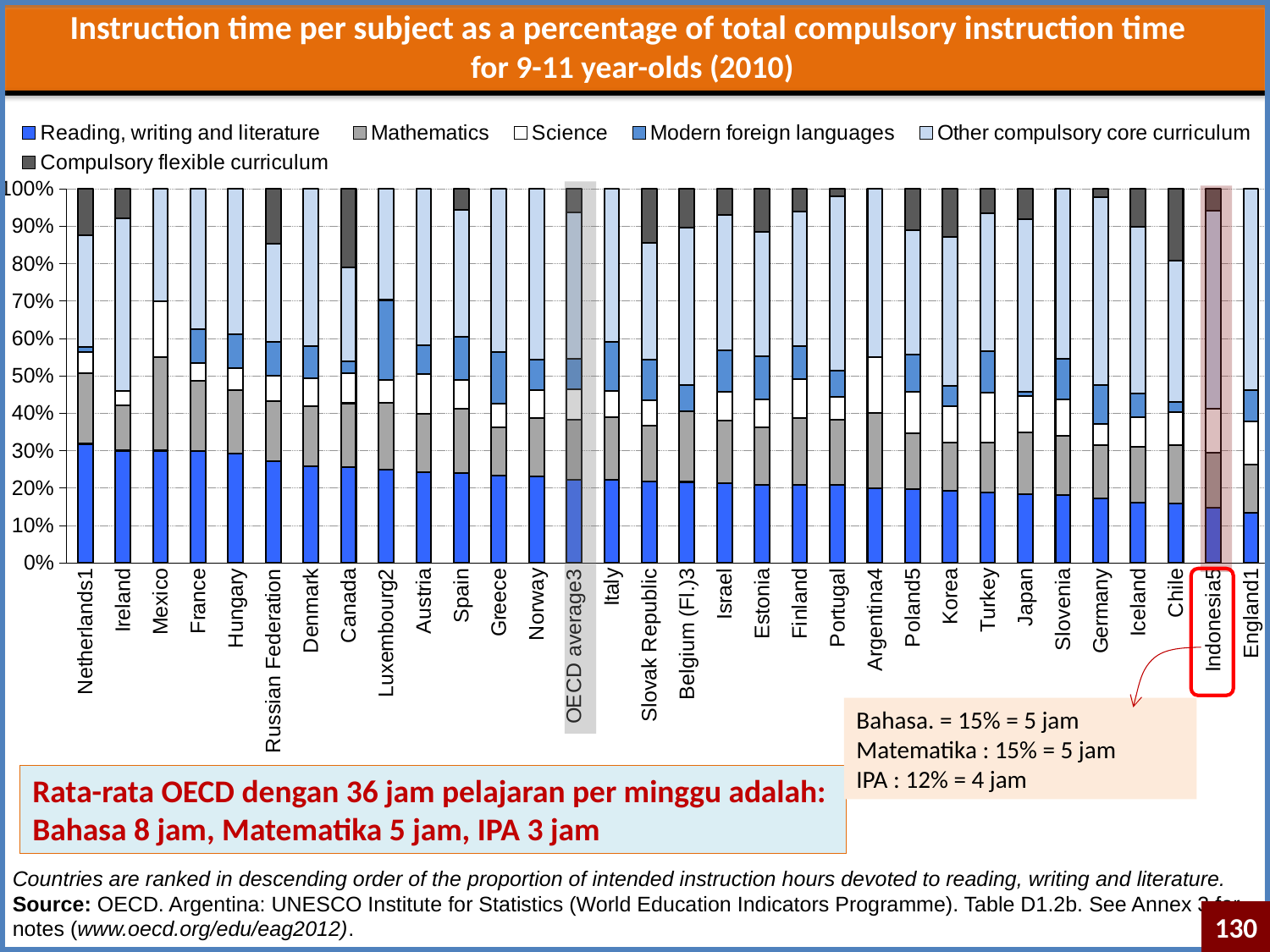

Instruction time per subject as a percentage of total compulsory instruction time
for 9-11 year-olds (2010)

### Chart

| Category | Reading, writing and literature | Mathematics | Science | Modern foreign languages | Other compulsory core curriculum | Compulsory flexible curriculum |
|---|---|---|---|---|---|---|
| Netherlands1 | 31.8 | 18.8 | 5.7 | 1.3 | 29.9 | 12.5 |
| Ireland | 30.0 | 12.02185792349727 | 3.98907103825137 | 0.0 | 46.01092896174849 | 7.978142076502732 |
| Mexico | 30.0 | 25.0 | 15.0 | 0.0 | 30.0 | 0.0 |
| France | 29.85955387702109 | 18.74975412093316 | 4.862504425823197 | 9.028679334356191 | 37.49950824186632 | 0.0 |
| Hungary | 29.24292845257903 | 16.93011647254569 | 5.782029950083198 | 9.234608985024948 | 38.81031613976705 | 0.0 |
| Russian Federation | 27.23265748965893 | 15.90832033633959 | 6.808164372414728 | 9.100155963924852 | 26.15447209601958 | 14.79622974164235 |
| Denmark | 25.84615384615383 | 16.0 | 7.384615384615385 | 8.615384615384652 | 42.15384615384593 | 0.0 |
| Canada | 25.56261542379445 | 16.9879681627953 | 7.956950025949951 | 3.118709398975425 | 25.12342223862052 | 20.99008549230465 |
| Luxembourg2 | 25.0 | 17.85714285714283 | 5.952380952380945 | 21.42857142857143 | 29.7619047619048 | 0.0 |
| Austria | 24.27769151404062 | 15.66668451433647 | 10.44445634289095 | 7.833342257168208 | 41.7778253715638 | 0.0 |
| Spain | 24.0 | 17.1428571428572 | 7.695238095238095 | 11.61904761904766 | 33.82857142857152 | 5.714285714285705 |
| Greece | 23.40927670179229 | 12.76683073074648 | 6.373154279102026 | 13.82389256746126 | 43.62684572089796 | 0.0 |
| Norway | 23.12338222605695 | 15.66005176876617 | 7.463330457290768 | 8.06729939603106 | 45.68593615185505 | 0.0 |
| OECD average3 | 22.47573171084709 | 16.06898321416012 | 8.194230896690208 | 8.253021228633937 | 39.47447382374305 | 6.361572314354274 |
| Italy | 22.22222222222213 | 16.66666666666667 | 7.142857142857141 | 13.0952380952381 | 40.87301587301587 | 0.0 |
| Slovak Republic | 21.68674698795172 | 15.06024096385542 | 6.626506024096384 | 10.84337349397586 | 31.32530120481927 | 14.45783132530123 |
| Belgium (Fl.)3 | 21.6269841269842 | 18.84920634920633 | 0.0 | 7.142857142857141 | 41.86507936507935 | 10.51587301587301 |
| Israel | 21.23542806286988 | 16.8330307216059 | 7.603807405734282 | 11.22202048107055 | 36.00770670504575 | 7.098006623673602 |
| Estonia | 20.94017094017087 | 15.38461538461538 | 7.264957264957242 | 11.53846153846154 | 33.33333333333334 | 11.53846153846154 |
| Finland | 20.91988130563799 | 17.80415430267067 | 10.3857566765579 | 8.90207715133531 | 35.75667655786331 | 6.231454005934734 |
| Portugal | 20.8053691275168 | 17.44966442953021 | 6.040268456375848 | 7.046979865771816 | 46.64429530201343 | 2.01342281879195 |
| Argentina4 | 20.0 | 20.0 | 15.0 | 0.0 | 45.0 | 0.0 |
| Poland5 | 19.75308641975309 | 14.81481481481482 | 11.11111111111107 | 9.87654320987657 | 33.33333333333333 | 11.11111111111107 |
| Korea | 19.3548387096775 | 12.90322580645161 | 9.67741935483872 | 5.37634408602151 | 39.78494623655924 | 12.90322580645161 |
| Turkey | 18.88888888888889 | 13.33333333333333 | 13.33333333333333 | 11.11111111111107 | 36.66666666666647 | 6.666666666666667 |
| Japan | 18.42828585707146 | 16.39805097451274 | 9.838830584707653 | 1.09320339830085 | 46.07071464267866 | 8.170914542728655 |
| Slovenia | 18.19757365684575 | 15.77123050259965 | 9.705372616984404 | 10.91854419410745 | 45.40727902946258 | 0.0 |
| Germany | 17.12399530616073 | 14.24183413541648 | 5.625195568157421 | 10.41357954231607 | 50.02562675684609 | 2.20078785594096 |
| Iceland | 16.0 | 15.0 | 8.000000000000002 | 6.250000000000002 | 44.58333333333334 | 10.1666666666667 |
| Chile | 15.7894736842105 | 15.7894736842105 | 8.771929824561399 | 2.631578947368421 | 37.71929824561403 | 19.29824561403509 |
| Indonesia5 | 14.70588235294118 | 14.70588235294118 | 11.76470588235294 | 0.0 | 52.94117647058822 | 5.882352941176467 |
| England1 | 13.37719298245614 | 12.82894736842105 | 11.51315789473684 | 8.442982456140353 | 53.7280701754386 | 0.0 |

Bahasa. = 15% = 5 jam
Matematika : 15% = 5 jam
IPA : 12% = 4 jam
Rata-rata OECD dengan 36 jam pelajaran per minggu adalah:
Bahasa 8 jam, Matematika 5 jam, IPA 3 jam
Countries are ranked in descending order of the proportion of intended instruction hours devoted to reading, writing and literature.
Source: OECD. Argentina: UNESCO Institute for Statistics (World Education Indicators Programme). Table D1.2b. See Annex 3 for notes (www.oecd.org/edu/eag2012).
130